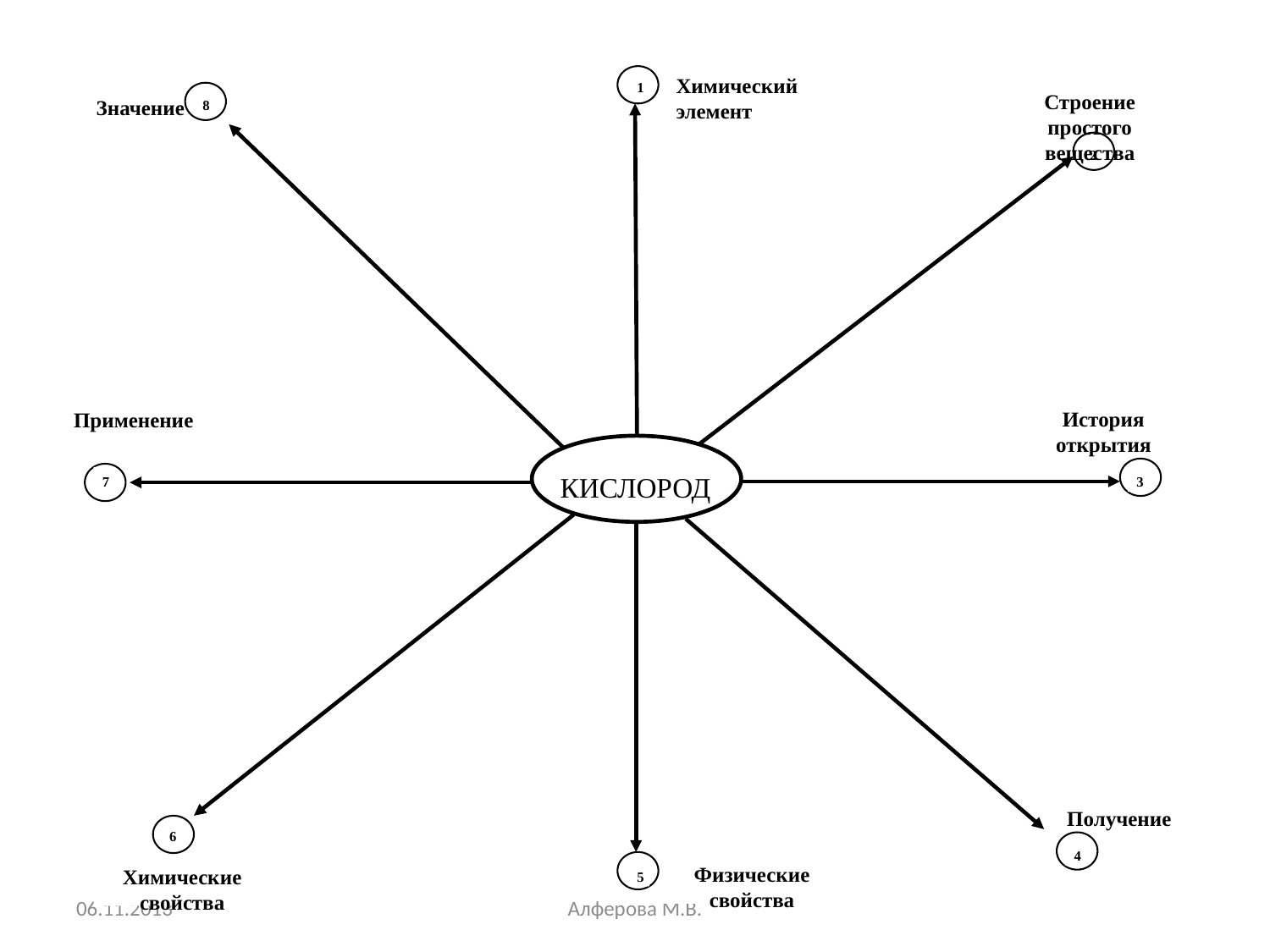

1

8

КИСЛОРОД

2

3

7

6

4

5
Химический элемент
Строение простого вещества
Значение
История открытия
Применение
Получение
Физические свойства
Химические свойства
06.11.2013
Алферова М.В.